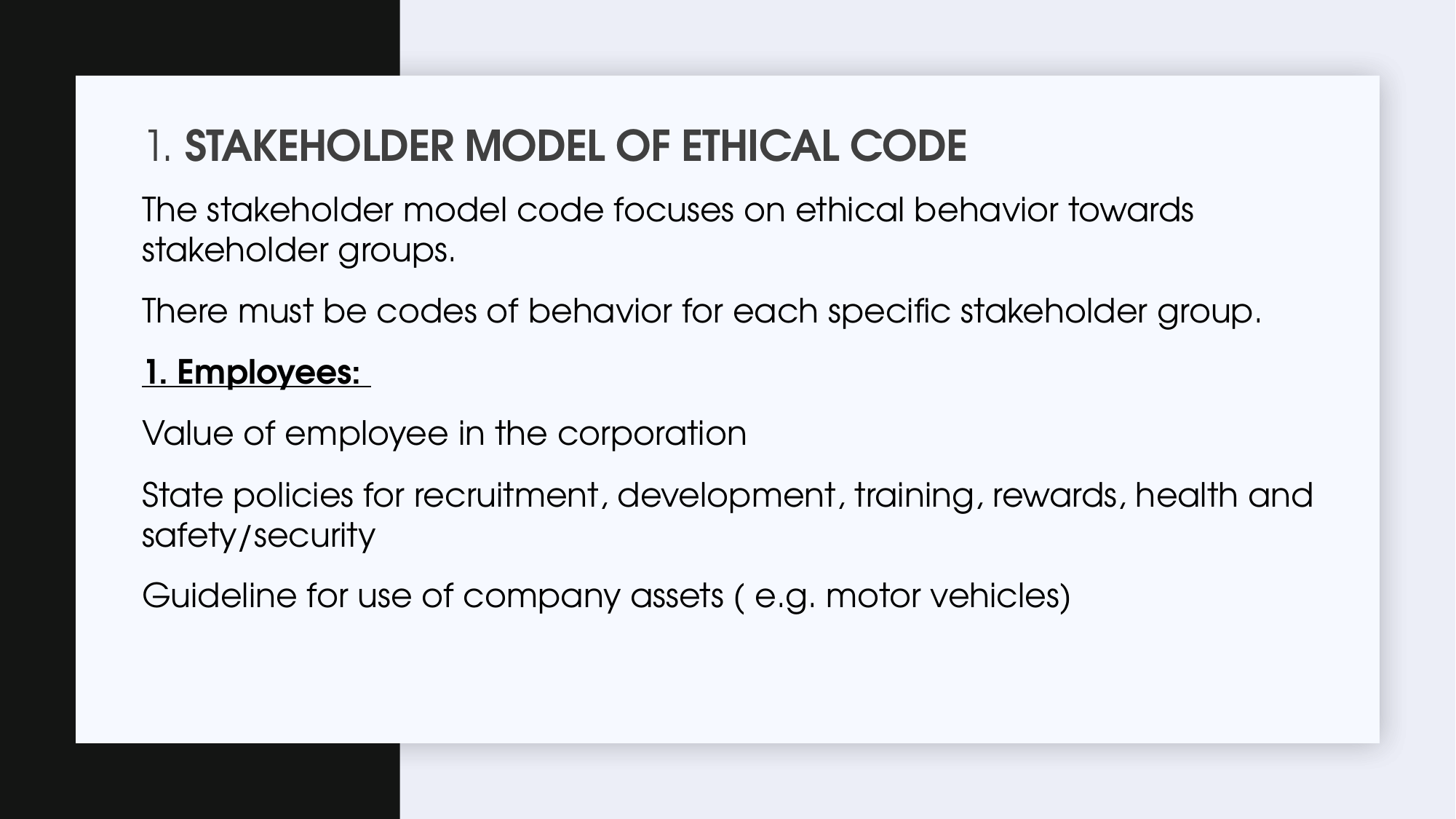

# 1. Stakeholder model of ethical code
The stakeholder model code focuses on ethical behavior towards stakeholder groups.
There must be codes of behavior for each speciﬁc stakeholder group.
1. Employees:
Value of employee in the corporation
State policies for recruitment, development, training, rewards, health and safety/security
Guideline for use of company assets ( e.g. motor vehicles)